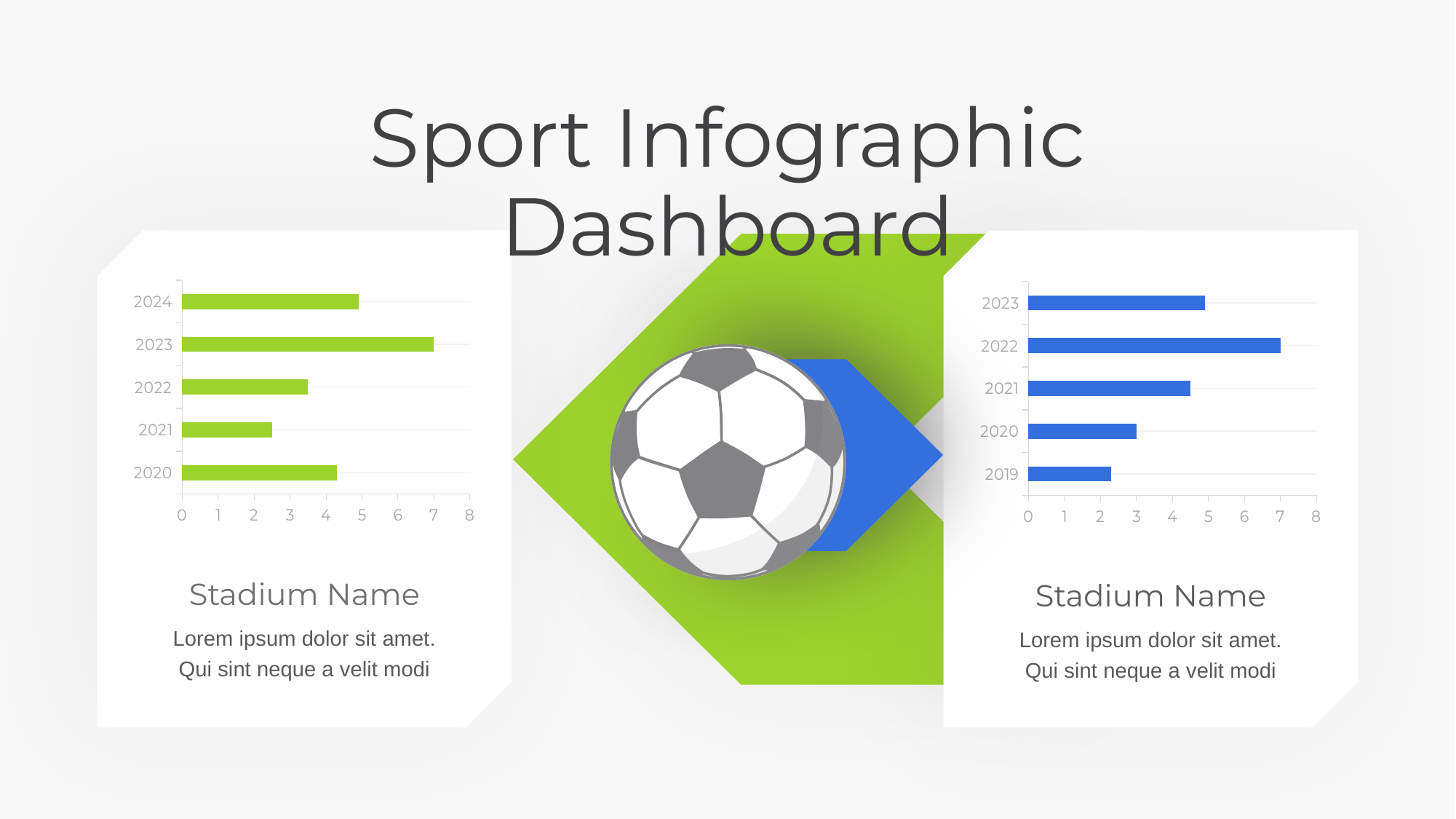

Sport Infographic Dashboard

### Chart

| Category | Series 1 |
|---|---|
| 2020 | 4.3 |
| 2021 | 2.5 |
| 2022 | 3.5 |
| 2023 | 7.0 |
| 2024 | 4.9 |

### Chart

| Category | Series 1 |
|---|---|
| 2019 | 2.3 |
| 2020 | 3.0 |
| 2021 | 4.5 |
| 2022 | 7.0 |
| 2023 | 4.9 |
Stadium Name
Lorem ipsum dolor sit amet. Qui sint neque a velit modi

Stadium Name
Lorem ipsum dolor sit amet. Qui sint neque a velit modi